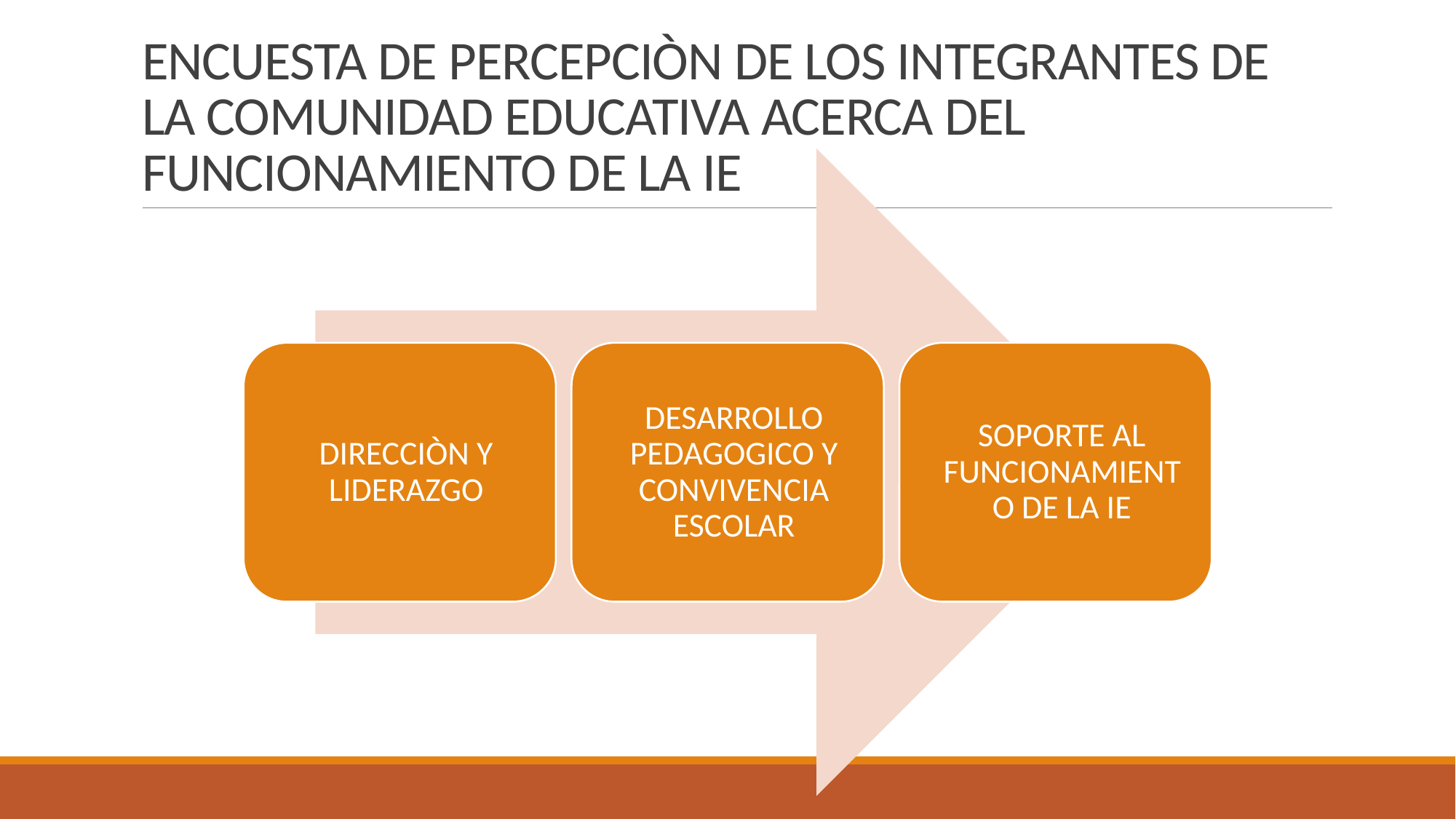

# ENCUESTA DE PERCEPCIÒN DE LOS INTEGRANTES DE LA COMUNIDAD EDUCATIVA ACERCA DEL FUNCIONAMIENTO DE LA IE
DIRECCIÒN Y LIDERAZGO
DESARROLLO PEDAGOGICO Y CONVIVENCIA ESCOLAR
SOPORTE AL FUNCIONAMIENTO DE LA IE